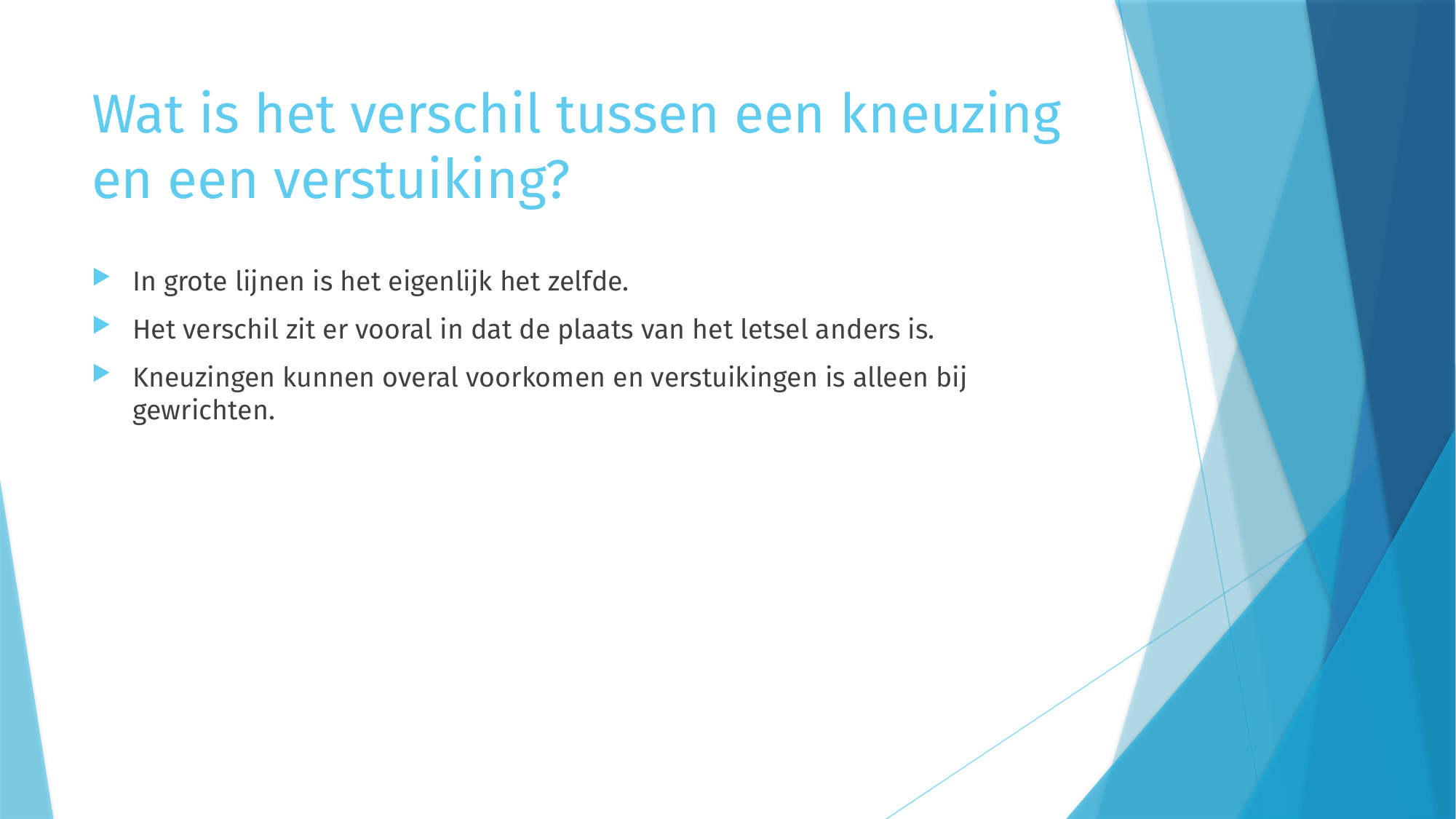

# Wat is het verschil tussen een kneuzing en een verstuiking?
In grote lijnen is het eigenlijk het zelfde.
Het verschil zit er vooral in dat de plaats van het letsel anders is.
Kneuzingen kunnen overal voorkomen en verstuikingen is alleen bij gewrichten.